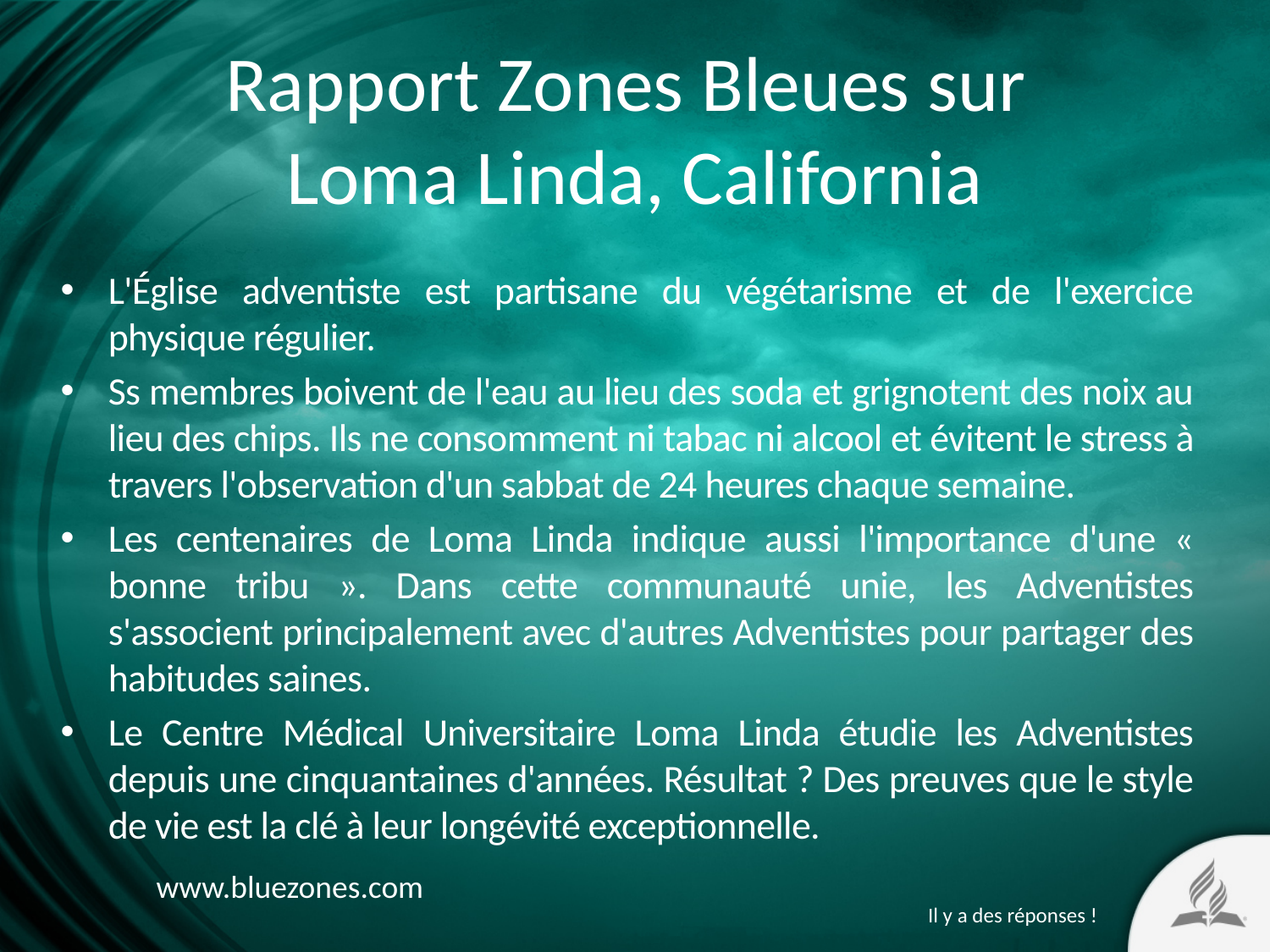

# Rapport Zones Bleues sur Loma Linda, California
L'Église adventiste est partisane du végétarisme et de l'exercice physique régulier.
Ss membres boivent de l'eau au lieu des soda et grignotent des noix au lieu des chips. Ils ne consomment ni tabac ni alcool et évitent le stress à travers l'observation d'un sabbat de 24 heures chaque semaine.
Les centenaires de Loma Linda indique aussi l'importance d'une « bonne tribu ». Dans cette communauté unie, les Adventistes s'associent principalement avec d'autres Adventistes pour partager des habitudes saines.
Le Centre Médical Universitaire Loma Linda étudie les Adventistes depuis une cinquantaines d'années. Résultat ? Des preuves que le style de vie est la clé à leur longévité exceptionnelle.
www.bluezones.com
Il y a des réponses !